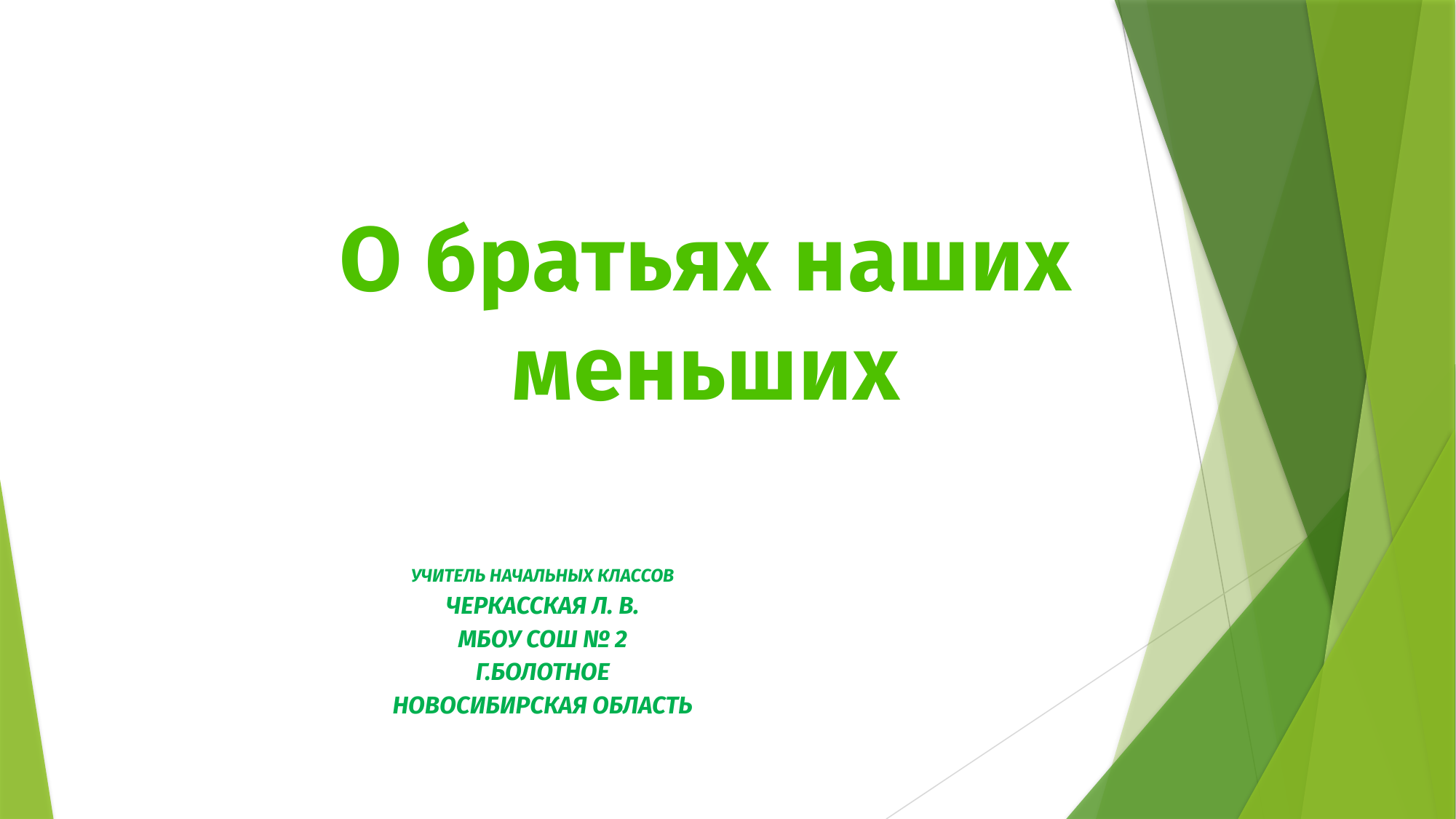

О братьях наших меньших
Учитель начальных классов
Черкасская Л. В.
МБОУ СОШ № 2
Г.Болотное
Новосибирская область